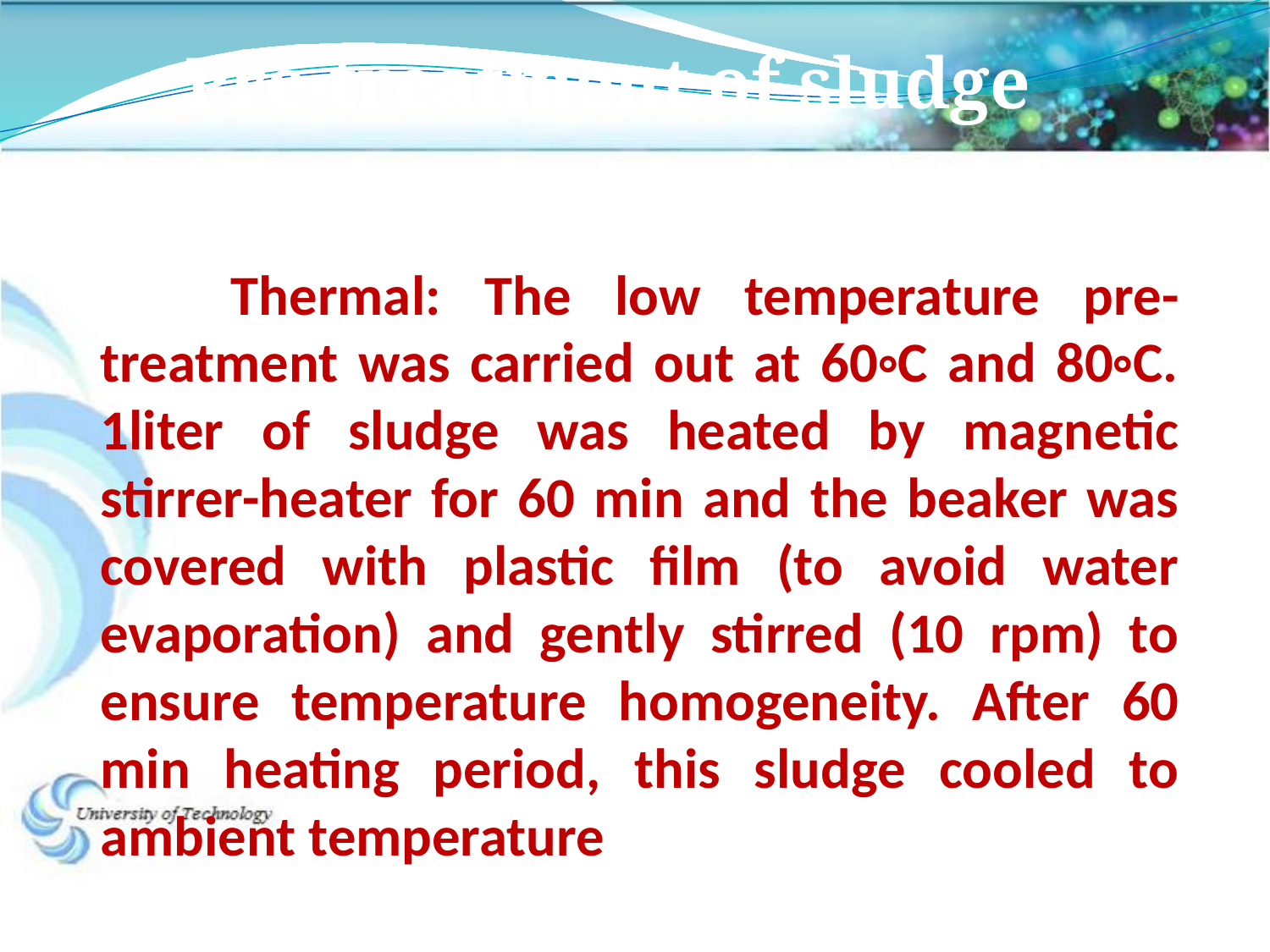

Pre-treatment of sludge
# Thermal: The low temperature pre-treatment was carried out at 60◦C and 80◦C. 1liter of sludge was heated by magnetic stirrer-heater for 60 min and the beaker was covered with plastic film (to avoid water evaporation) and gently stirred (10 rpm) to ensure temperature homogeneity. After 60 min heating period, this sludge cooled to ambient temperature